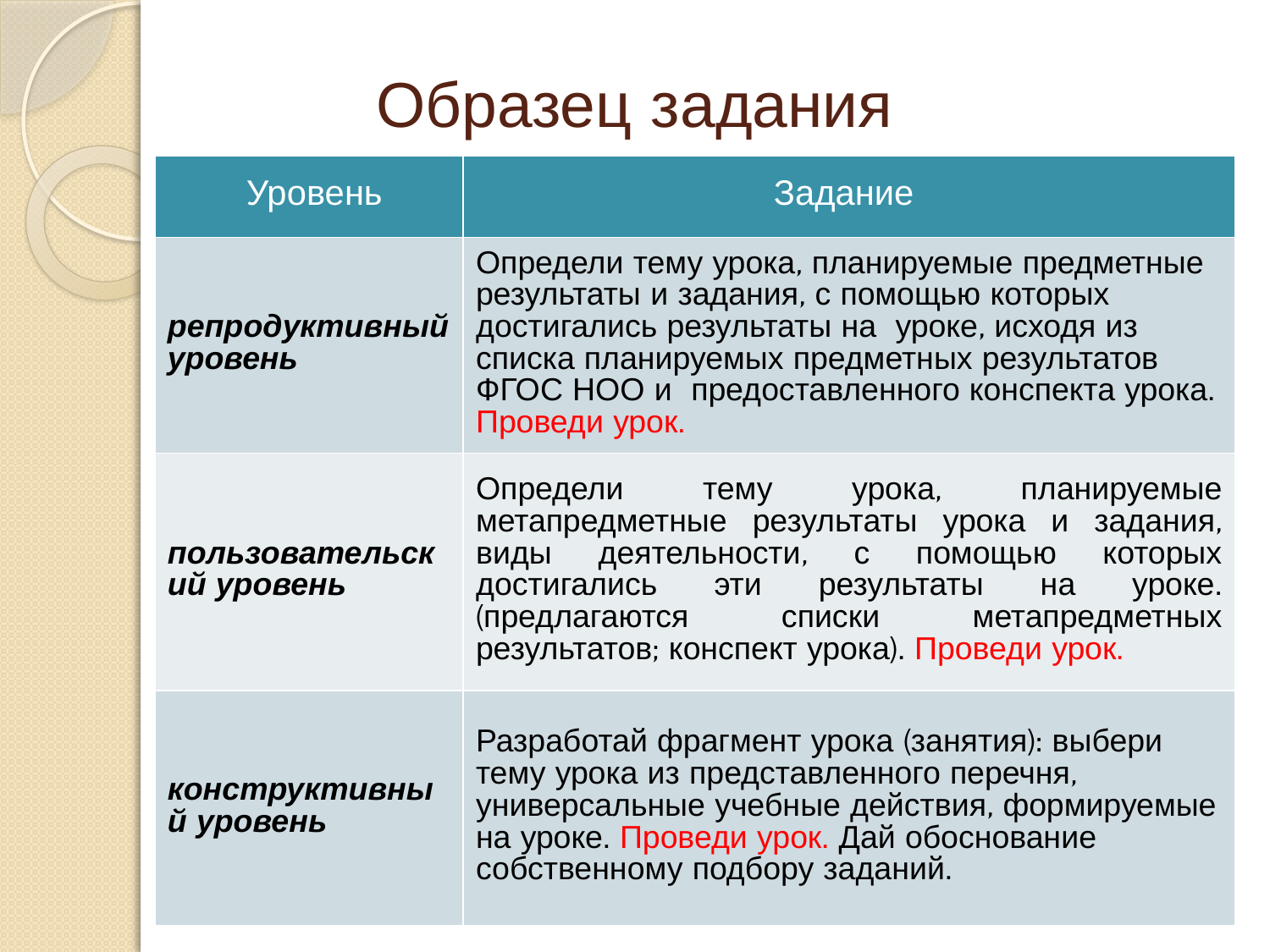

# Образец задания
| Уровень | Задание |
| --- | --- |
| репродуктивный уровень | Определи тему урока, планируемые предметные результаты и задания, с помощью которых достигались результаты на уроке, исходя из списка планируемых предметных результатов ФГОС НОО и предоставленного конспекта урока. Проведи урок. |
| пользовательский уровень | Определи тему урока, планируемые метапредметные результаты урока и задания, виды деятельности, с помощью которых достигались эти результаты на уроке. (предлагаются списки метапредметных результатов; конспект урока). Проведи урок. |
| конструктивный уровень | Разработай фрагмент урока (занятия): выбери тему урока из представленного перечня, универсальные учебные действия, формируемые на уроке. Проведи урок. Дай обоснование собственному подбору заданий. |